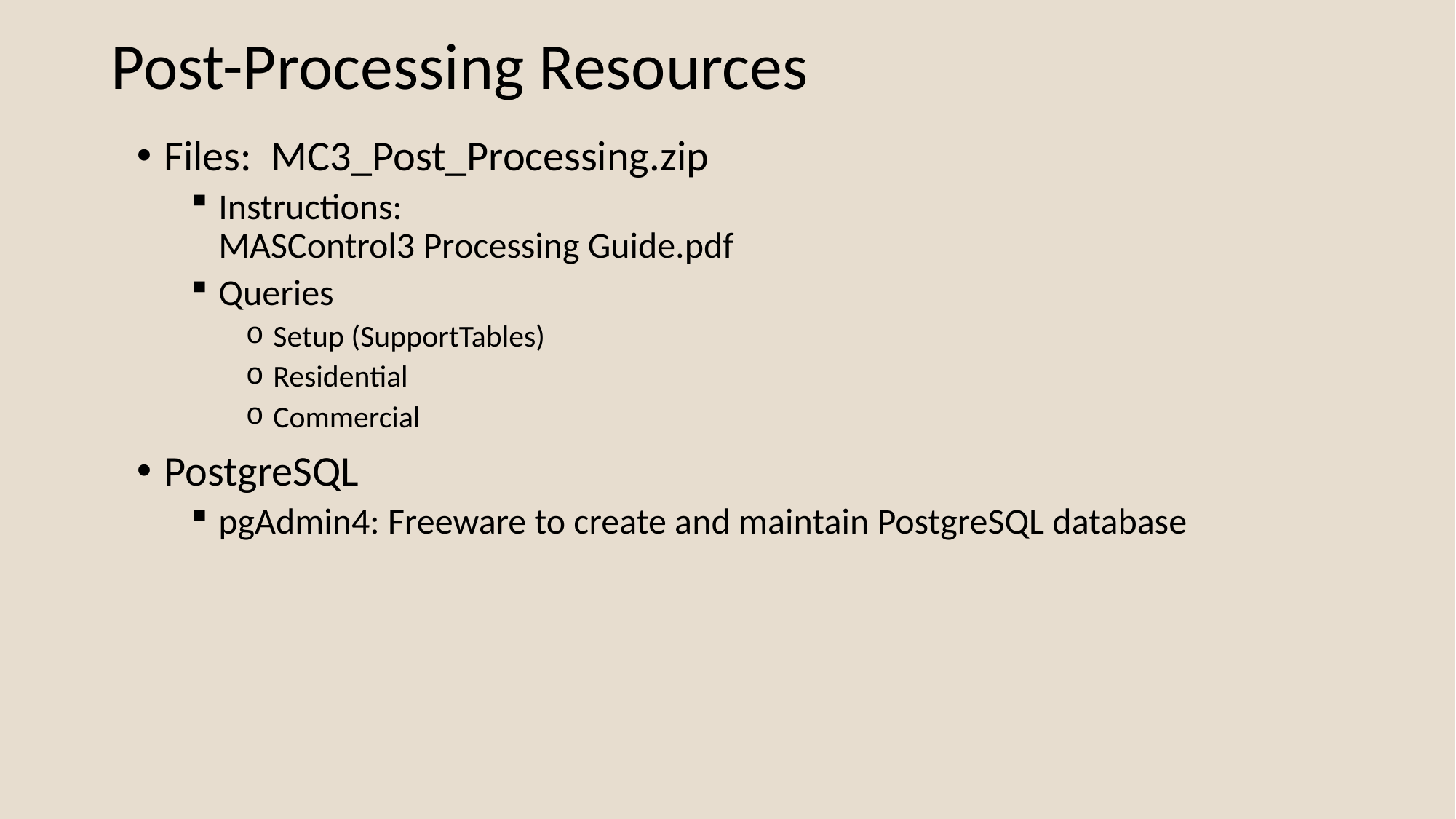

# Post-Processing Resources
Files:  MC3_Post_Processing.zip
Instructions:
MASControl3 Processing Guide.pdf
Queries
Setup (SupportTables)
Residential
Commercial
PostgreSQL
pgAdmin4: Freeware to create and maintain PostgreSQL database